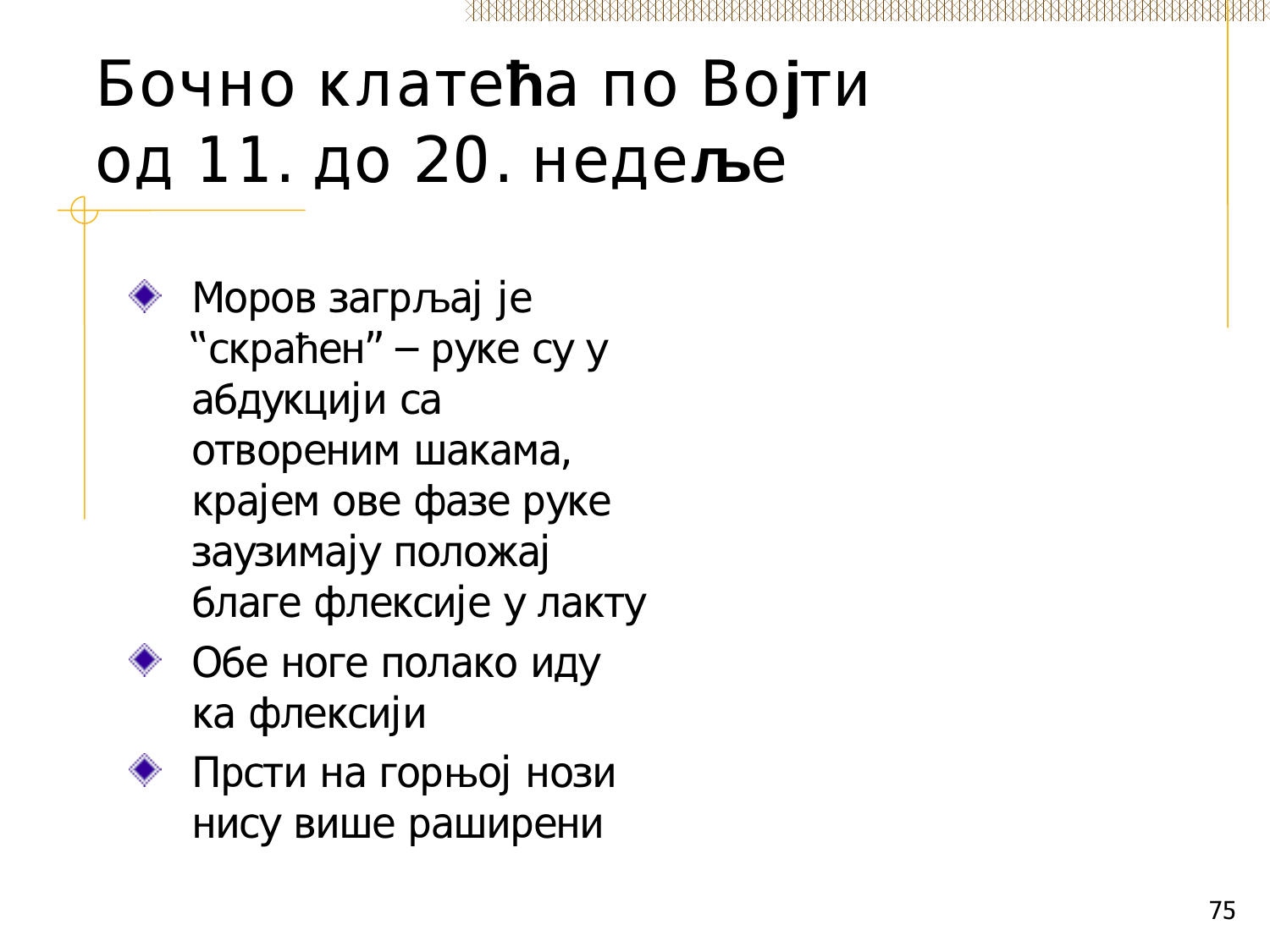

# Бочно клатећа по Војти од 11. до 20. недеље
Моров загрљај је “скраћен” – руке су у абдукцији са отвореним шакама, крајем ове фазе руке заузимају положај благе флексије у лакту
Обе ноге полако иду ка флексији
Прсти на горњој нози нису више раширени

75